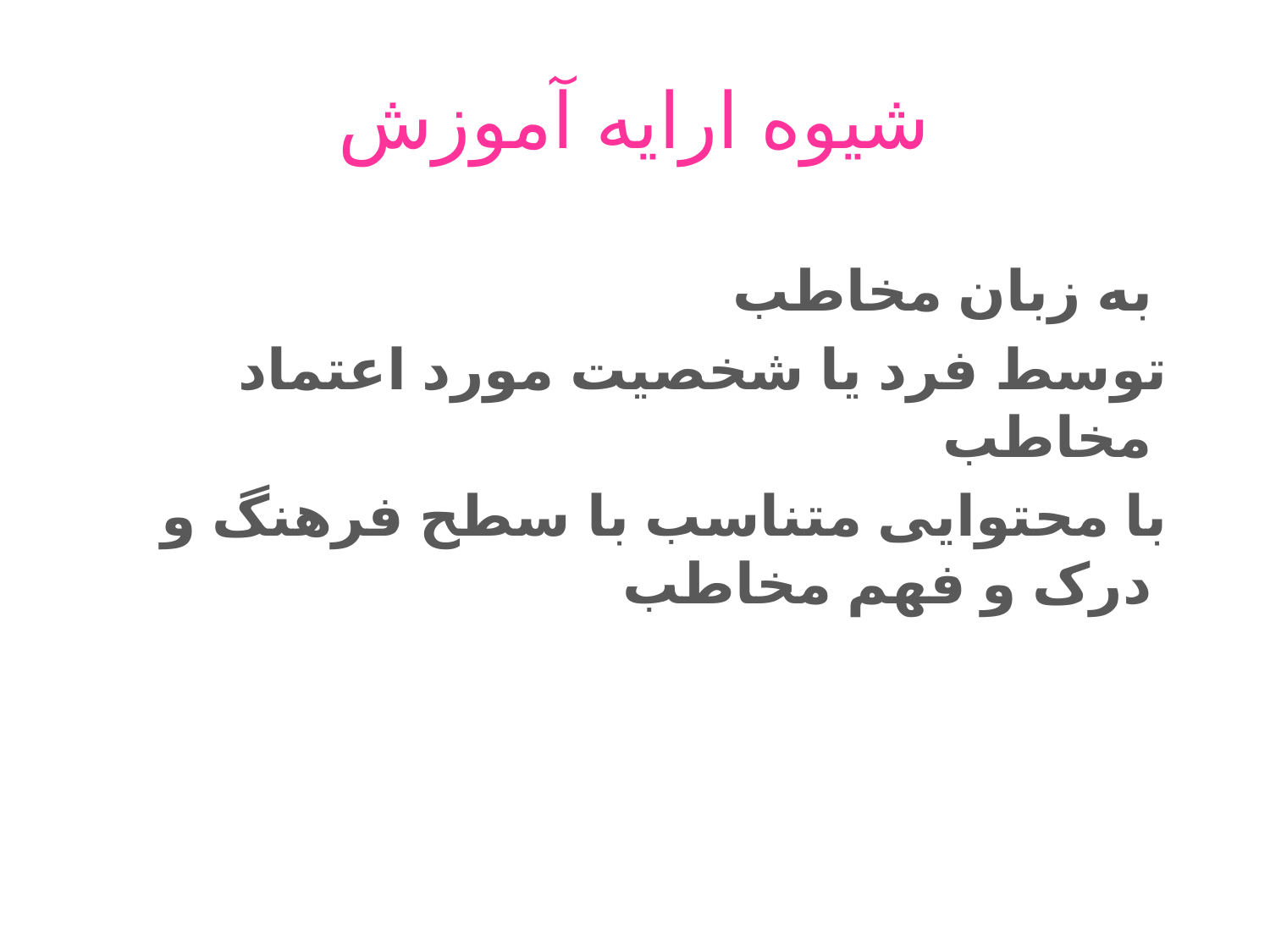

# شيوه ارايه آموزش
   به زبان مخاطب
  توسط فرد يا شخصيت مورد اعتماد مخاطب
  با محتوايی متناسب با سطح فرهنگ و درک و فهم مخاطب